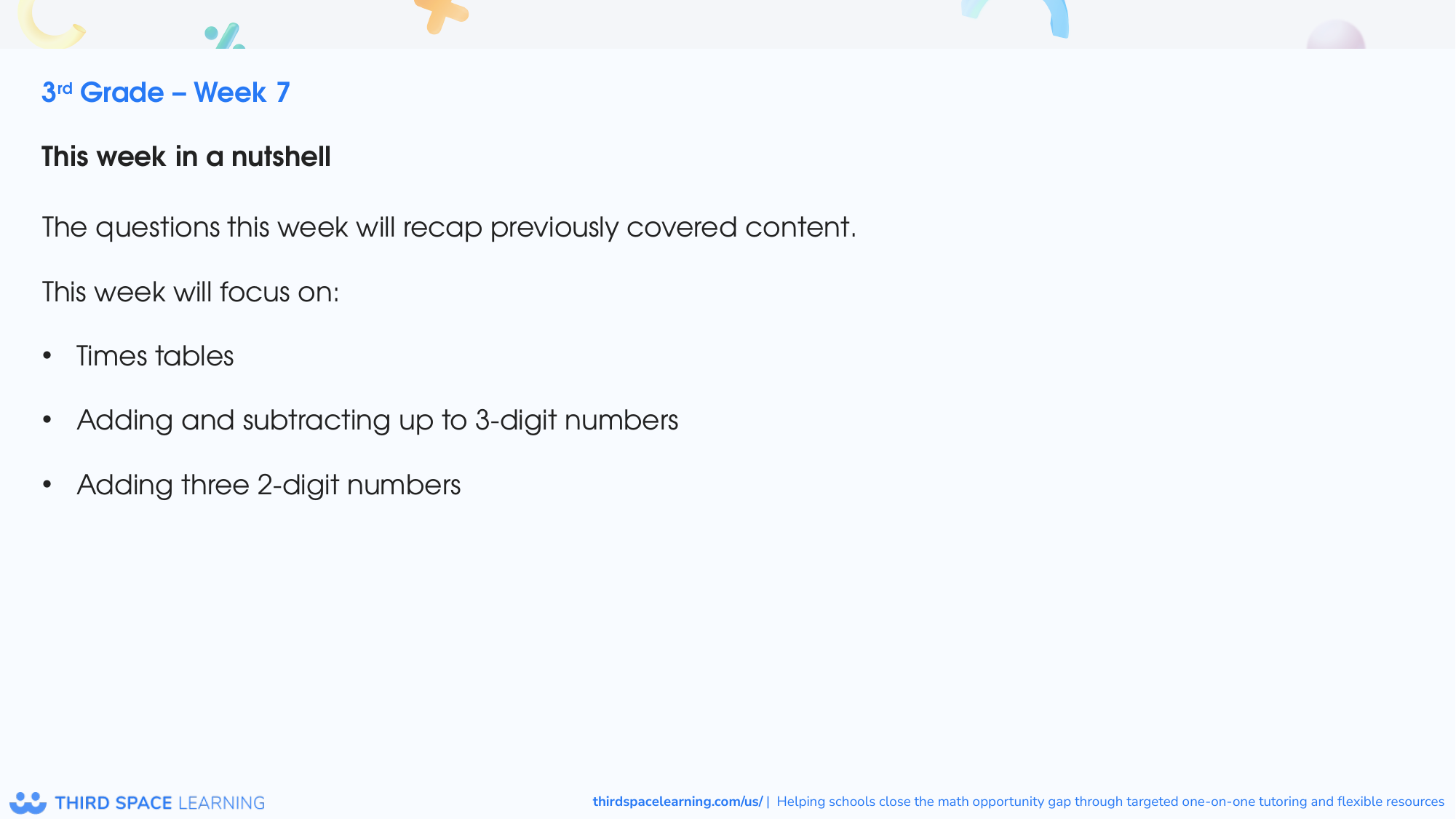

3rd Grade – Week 7
This week in a nutshell
The questions this week will recap previously covered content.
This week will focus on:
Times tables
Adding and subtracting up to 3-digit numbers
Adding three 2-digit numbers